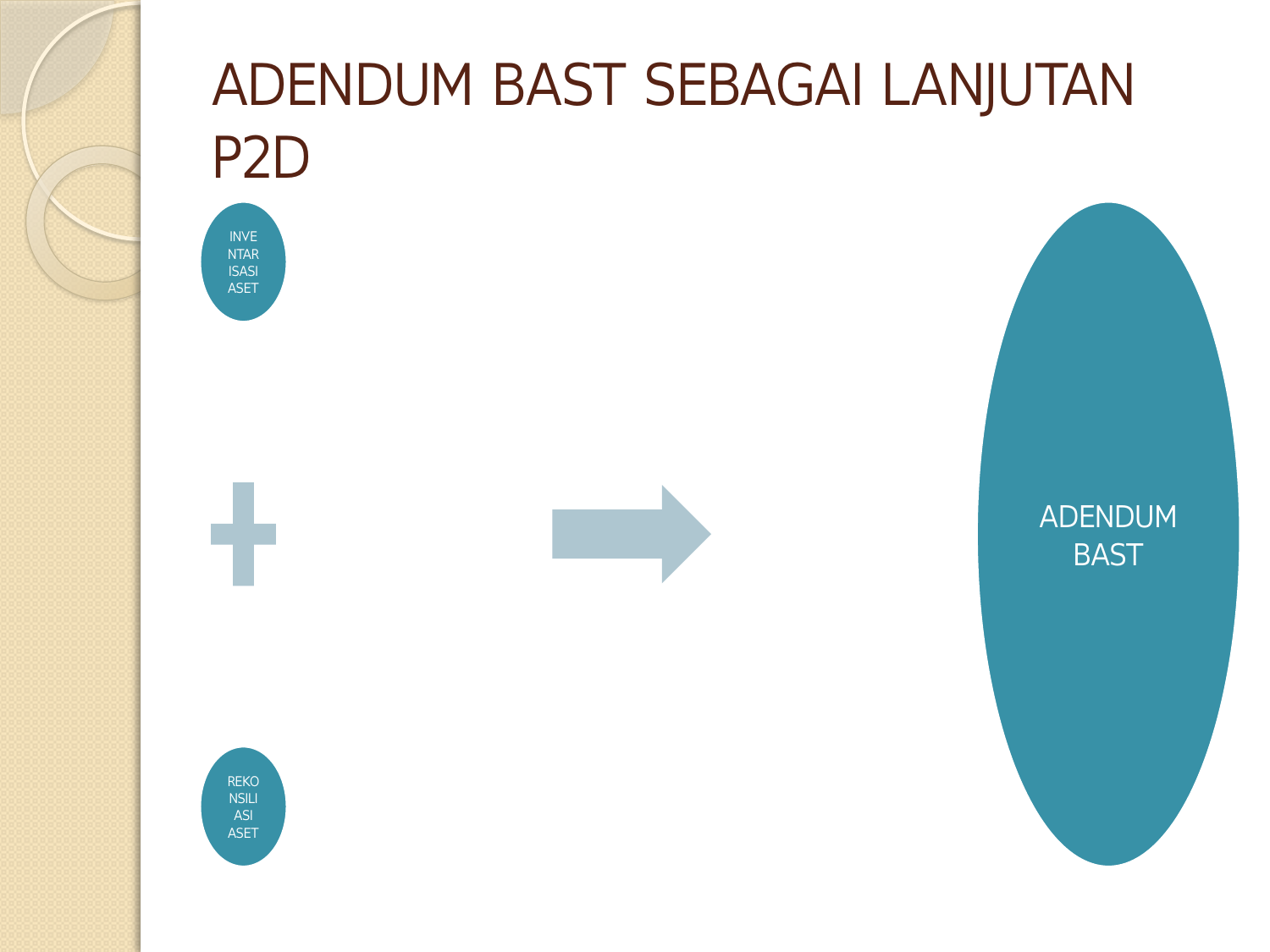

# ADENDUM BAST SEBAGAI LANJUTAN P2D
INVENTARISASI ASET
REKONSILIASI ASET
ADENDUM BAST